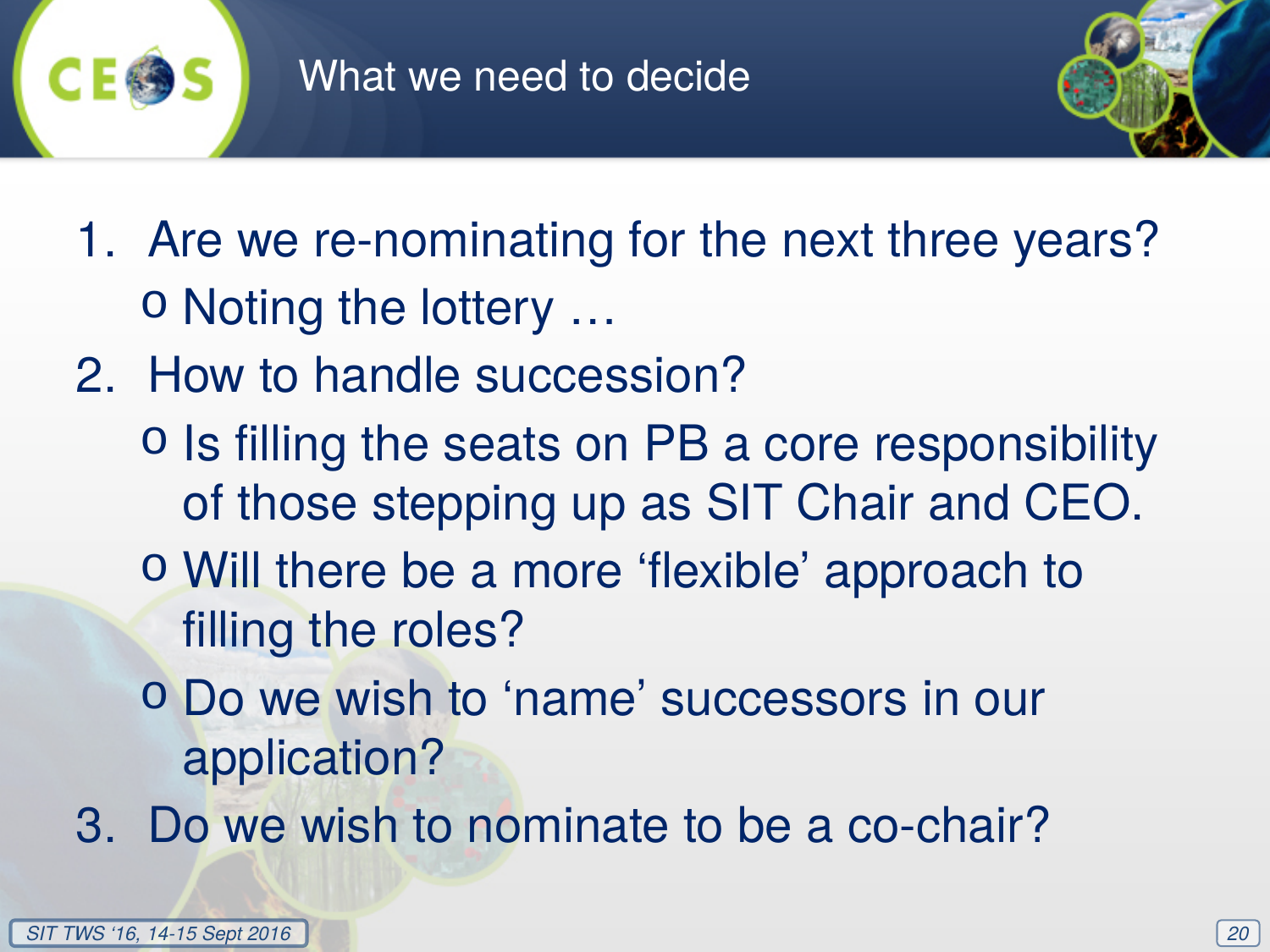

What we need to decide
Are we re-nominating for the next three years?
Noting the lottery …
How to handle succession?
Is filling the seats on PB a core responsibility of those stepping up as SIT Chair and CEO.
Will there be a more ‘flexible’ approach to filling the roles?
Do we wish to ‘name’ successors in our application?
Do we wish to nominate to be a co-chair?

20